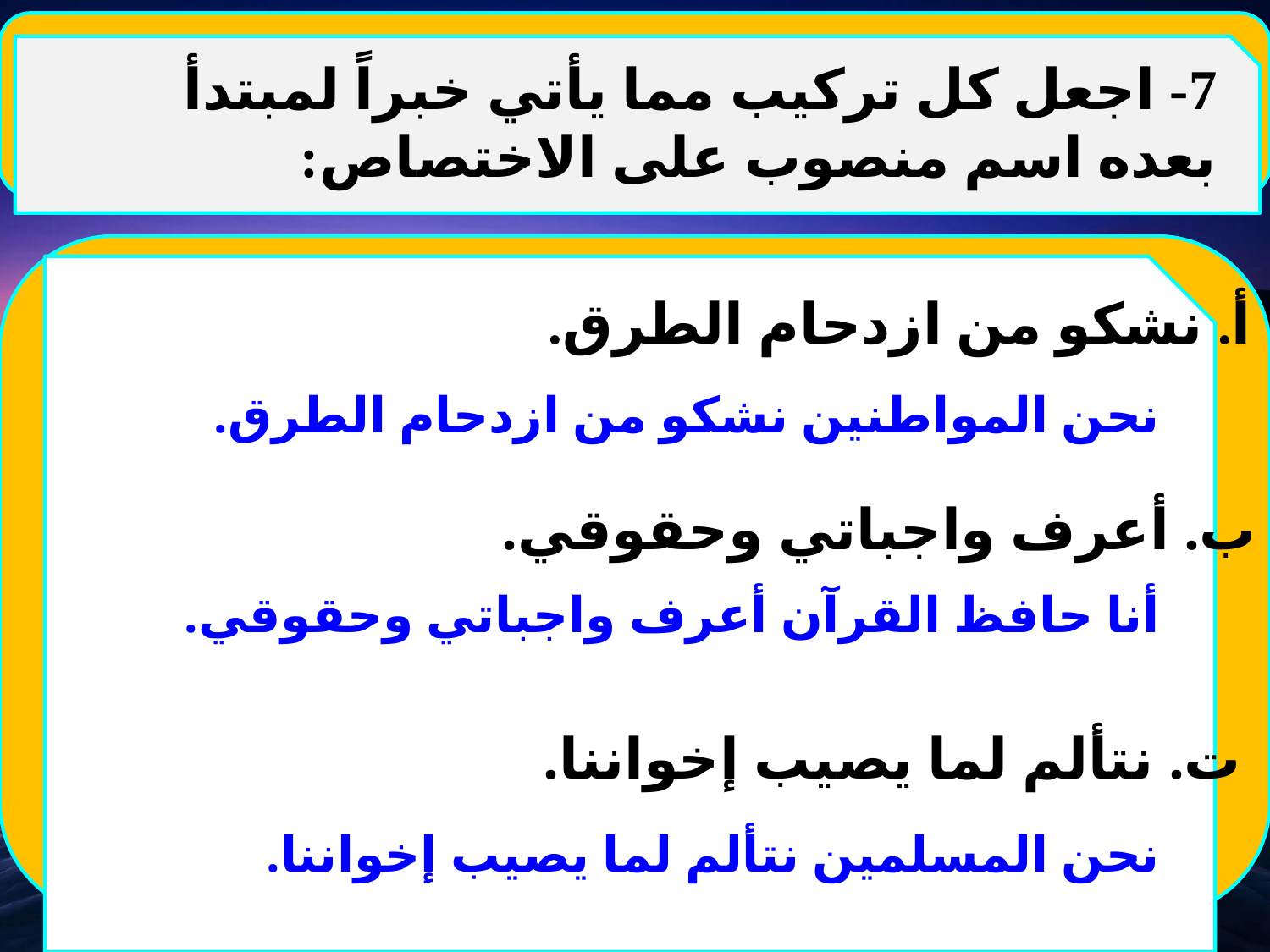

7- اجعل كل تركيب مما يأتي خبراً لمبتدأ بعده اسم منصوب على الاختصاص:

أ. نشكو من ازدحام الطرق.
نحن المواطنين نشكو من ازدحام الطرق.
ب. أعرف واجباتي وحقوقي.
أنا حافظ القرآن أعرف واجباتي وحقوقي.
ت. نتألم لما يصيب إخواننا.
نحن المسلمين نتألم لما يصيب إخواننا.